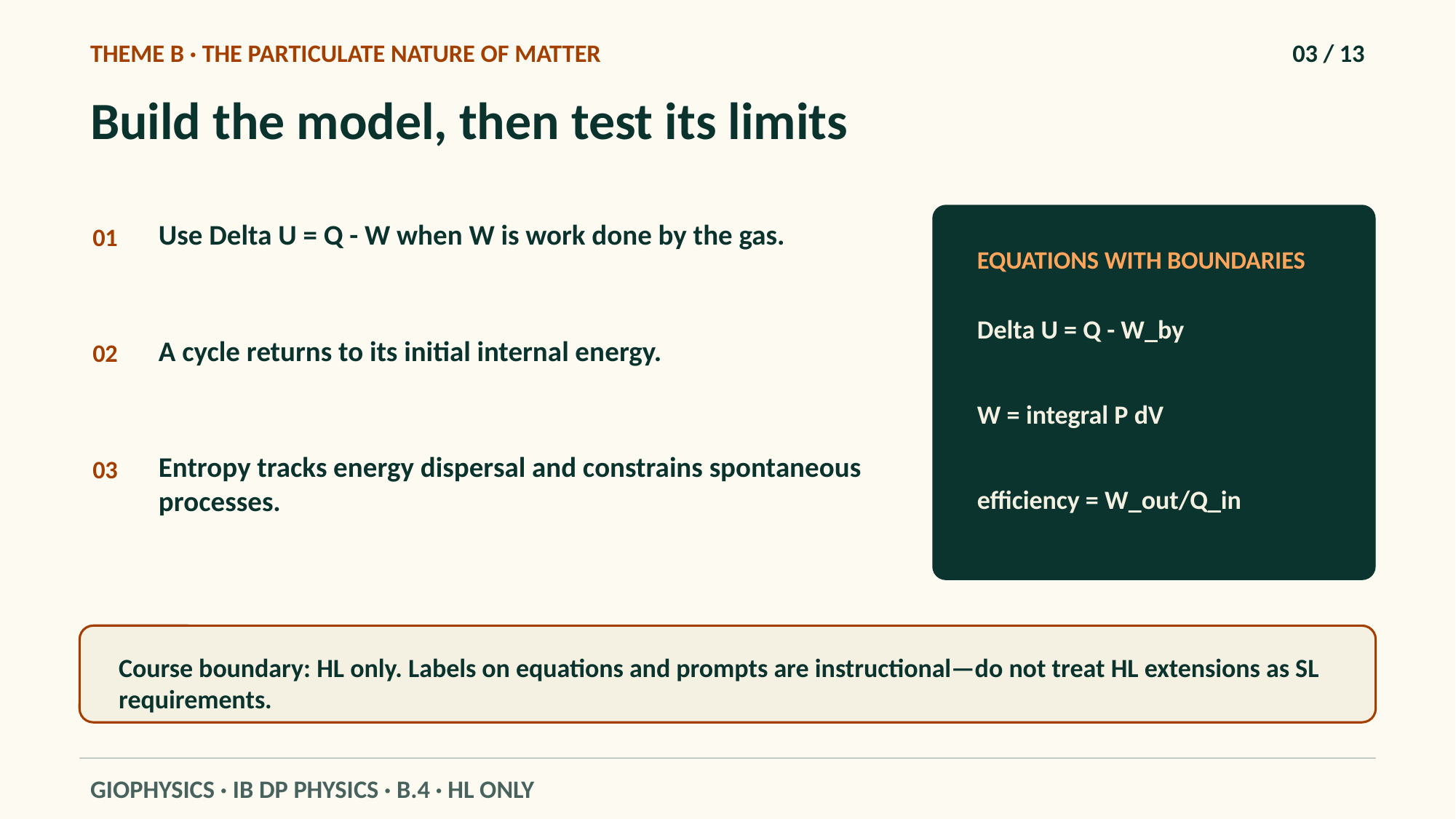

THEME B · THE PARTICULATE NATURE OF MATTER
03 / 13
Build the model, then test its limits

Use Delta U = Q - W when W is work done by the gas.
01
EQUATIONS WITH BOUNDARIES
Delta U = Q - W_by
A cycle returns to its initial internal energy.
02
W = integral P dV
Entropy tracks energy dispersal and constrains spontaneous processes.
03
efficiency = W_out/Q_in

Course boundary: HL only. Labels on equations and prompts are instructional—do not treat HL extensions as SL requirements.

GIOPHYSICS · IB DP PHYSICS · B.4 · HL ONLY